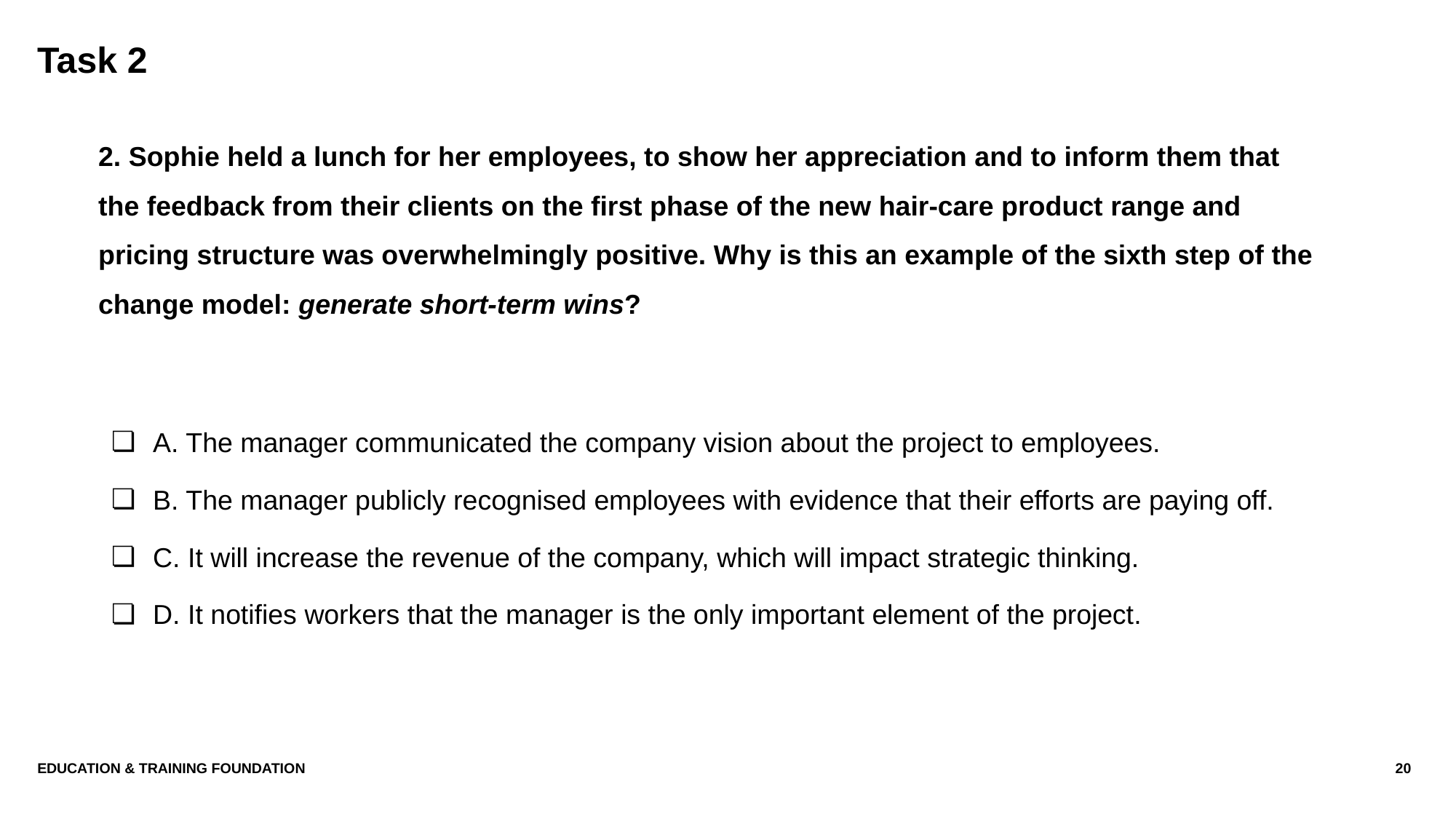

# Task 2
2. Sophie held a lunch for her employees, to show her appreciation and to inform them that the feedback from their clients on the first phase of the new hair-care product range and pricing structure was overwhelmingly positive. Why is this an example of the sixth step of the change model: generate short-term wins?

A. The manager communicated the company vision about the project to employees.
B. The manager publicly recognised employees with evidence that their efforts are paying off.
C. It will increase the revenue of the company, which will impact strategic thinking.
D. It notifies workers that the manager is the only important element of the project.

Education & Training Foundation
20